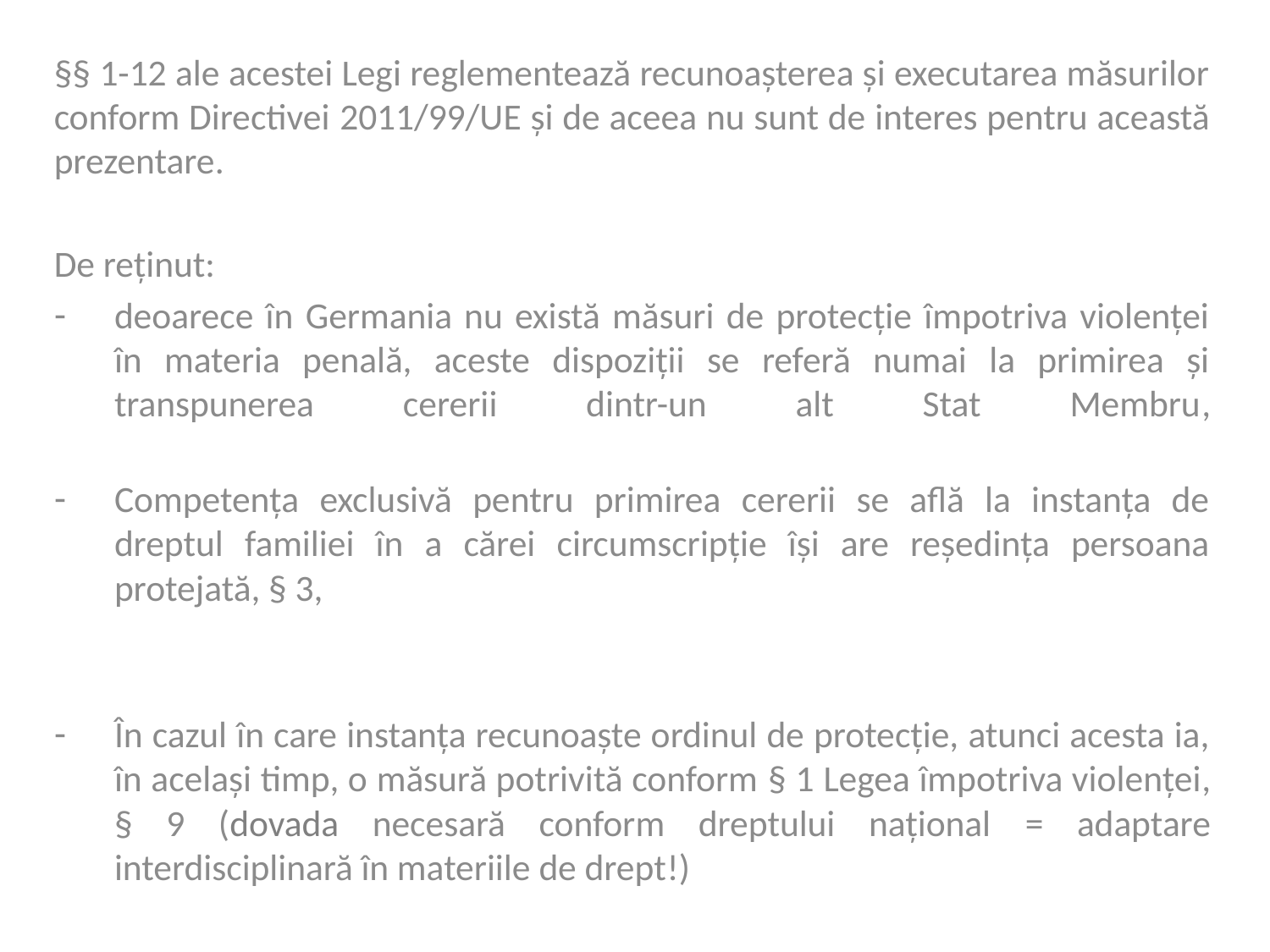

§§ 1-12 ale acestei Legi reglementează recunoașterea și executarea măsurilor conform Directivei 2011/99/UE și de aceea nu sunt de interes pentru această prezentare.

De reținut:
deoarece în Germania nu există măsuri de protecție împotriva violenței în materia penală, aceste dispoziții se referă numai la primirea și transpunerea cererii dintr-un alt Stat Membru,
Competența exclusivă pentru primirea cererii se află la instanța de dreptul familiei în a cărei circumscripție își are reședința persoana protejată, § 3,

În cazul în care instanța recunoaște ordinul de protecție, atunci acesta ia, în același timp, o măsură potrivită conform § 1 Legea împotriva violenței, § 9 (dovada necesară conform dreptului național = adaptare interdisciplinară în materiile de drept!)